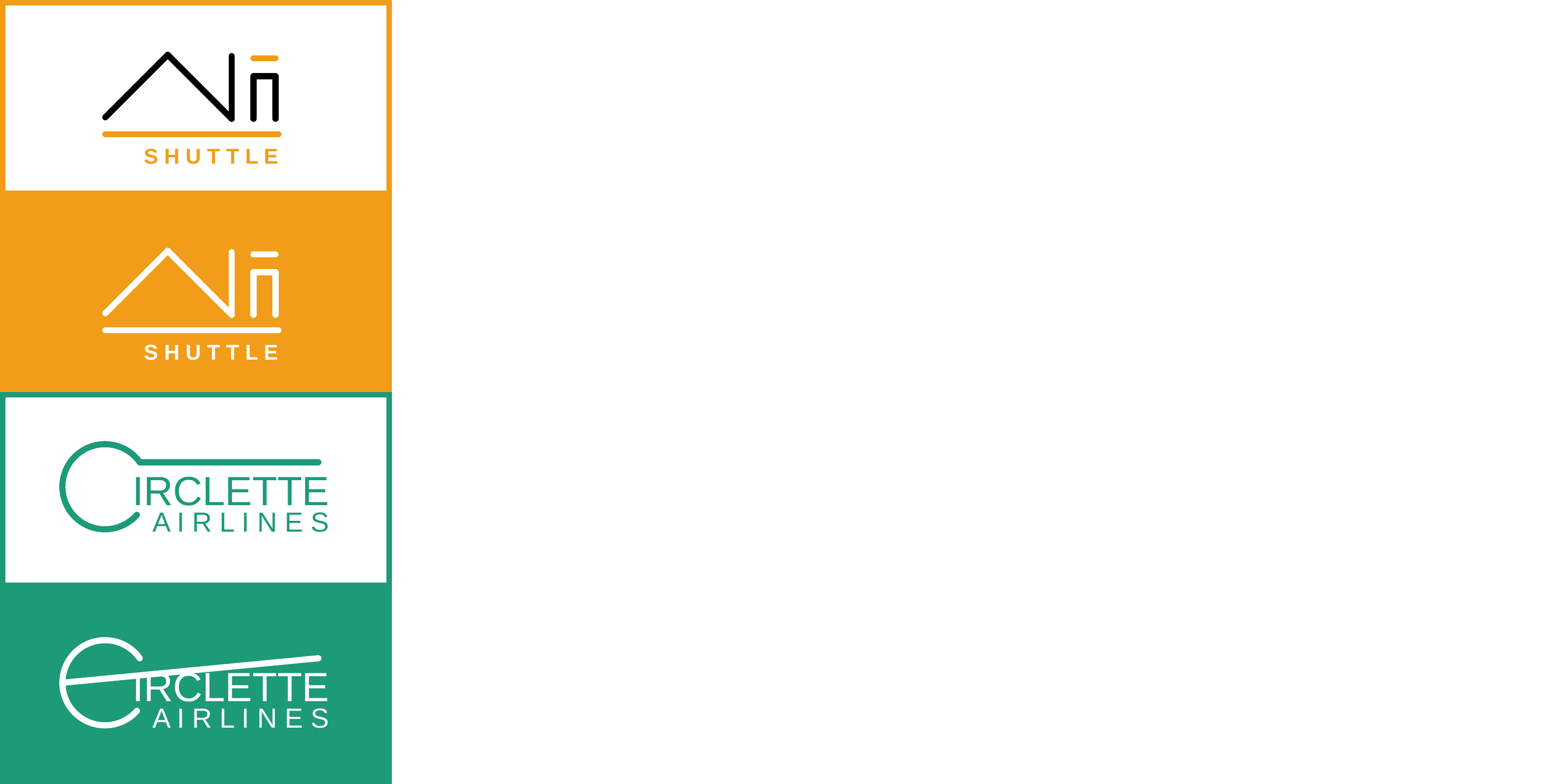

S H U T T L E

S H U T T L E

IRCLETTE
A I R L I N E S

IRCLETTE
A I R L I N E S